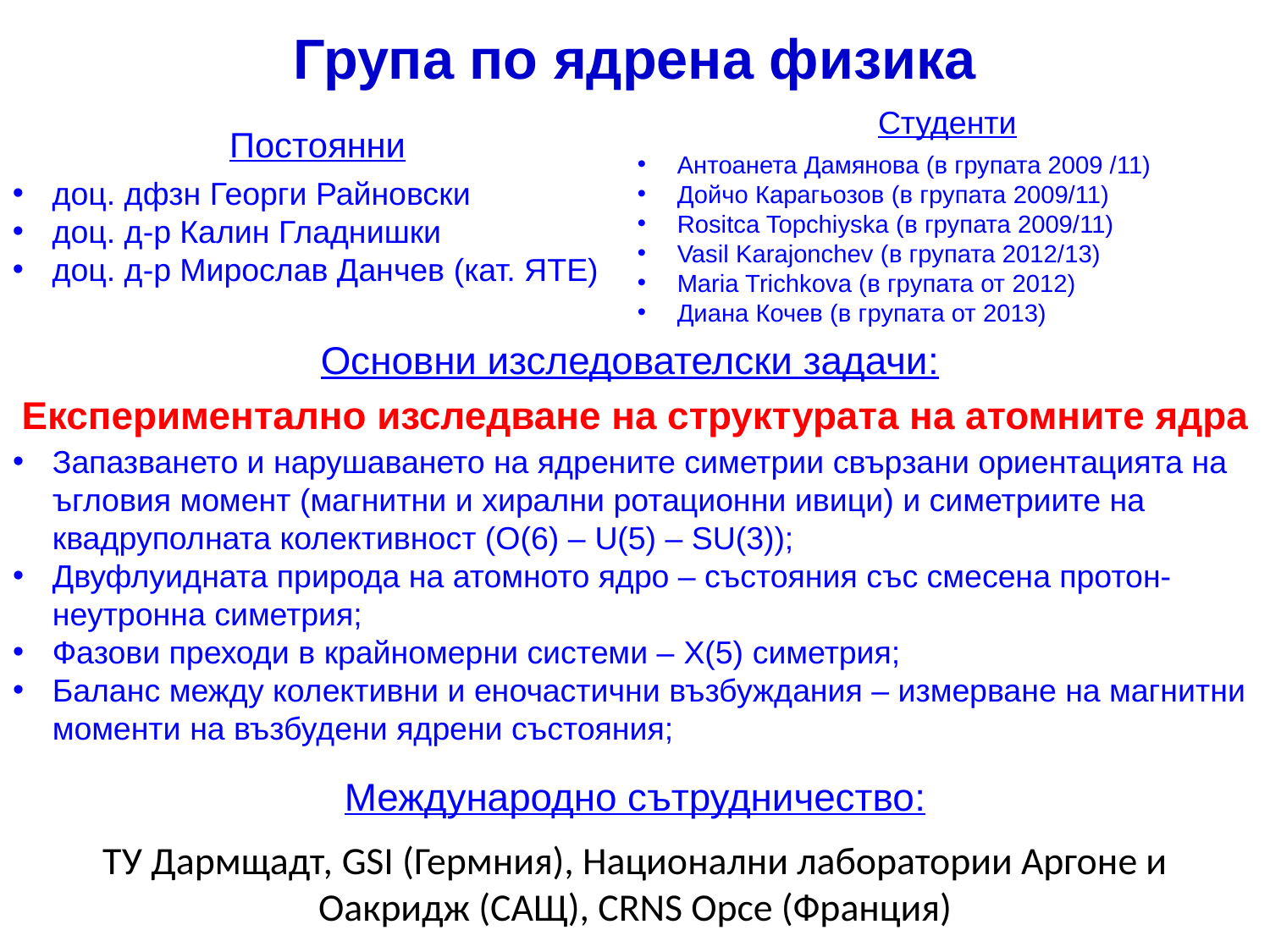

Група по ядрена физика
Студенти
Антоанета Дамянова (в групата 2009 /11)
Дойчо Карагьозов (в групата 2009/11)
Rositca Topchiyska (в групата 2009/11)
Vasil Karajonchev (в групата 2012/13)
Maria Trichkova (в групата от 2012)
Диана Кочев (в групата от 2013)
Постоянни
доц. дфзн Георги Райновски
доц. д-р Калин Гладнишки
доц. д-р Мирослав Данчев (кат. ЯТЕ)
Основни изследователски задачи:
Експериментално изследване на структурата на атомните ядра
Запазването и нарушаването на ядрените симетрии свързани ориентацията на ъгловия момент (магнитни и хирални ротационни ивици) и симетриите на квадруполната колективност (О(6) – U(5) – SU(3));
Двуфлуидната природа на атомното ядро – състояния със смесена протон-неутронна симетрия;
Фазови преходи в крайномерни системи – X(5) симетрия;
Баланс между колективни и еночастични възбуждания – измерване на магнитни моменти на възбудени ядрени състояния;
Международно сътрудничество:
ТУ Дармщадт, GSI (Гермния), Национални лаборатории Аргоне и Оакридж (САЩ), CRNS Орсе (Франция)